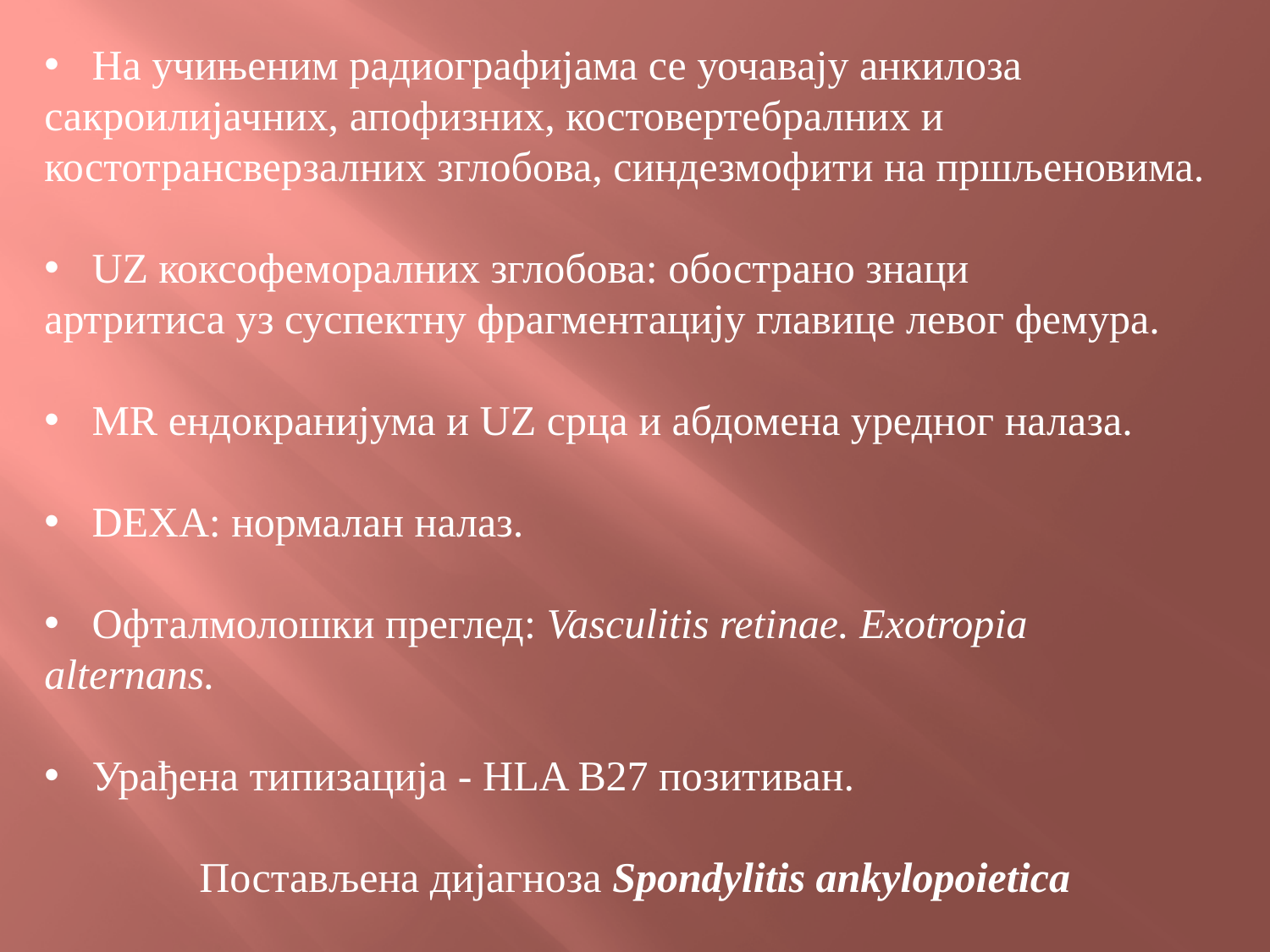

На учињеним радиографијама се уочавају анкилоза
сакроилијачних, апофизних, костовертебралних и
костотрансверзалних зглобова, синдезмофити на пршљеновима.

UZ коксофеморалних зглобова: обострано знаци
артритиса уз суспектну фрагментацију главице левог фемура.

МR ендокранијума и UZ срца и абдомена уредног налаза.

DEXA: нормалан налаз.

Офталмолошки преглед: Vasculitis retinae. Exotropia
alternans.

Урађена типизација - HLA B27 позитиван.

Постављена дијагноза Spondylitis ankylopoietica